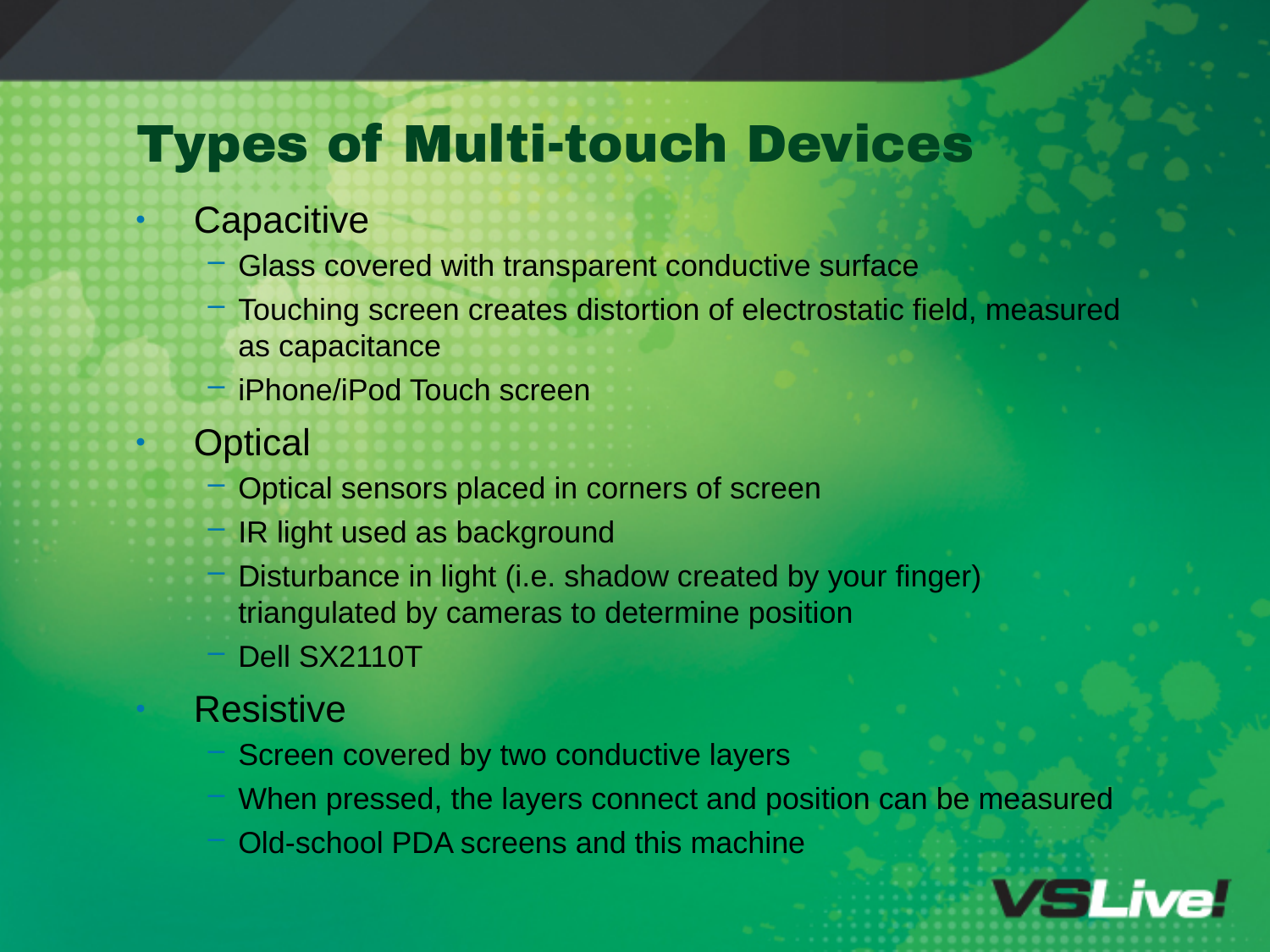

# Types of Multi-touch Devices
Capacitive
Glass covered with transparent conductive surface
Touching screen creates distortion of electrostatic field, measured as capacitance
iPhone/iPod Touch screen
Optical
Optical sensors placed in corners of screen
IR light used as background
Disturbance in light (i.e. shadow created by your finger) triangulated by cameras to determine position
Dell SX2110T
Resistive
Screen covered by two conductive layers
When pressed, the layers connect and position can be measured
Old-school PDA screens and this machine